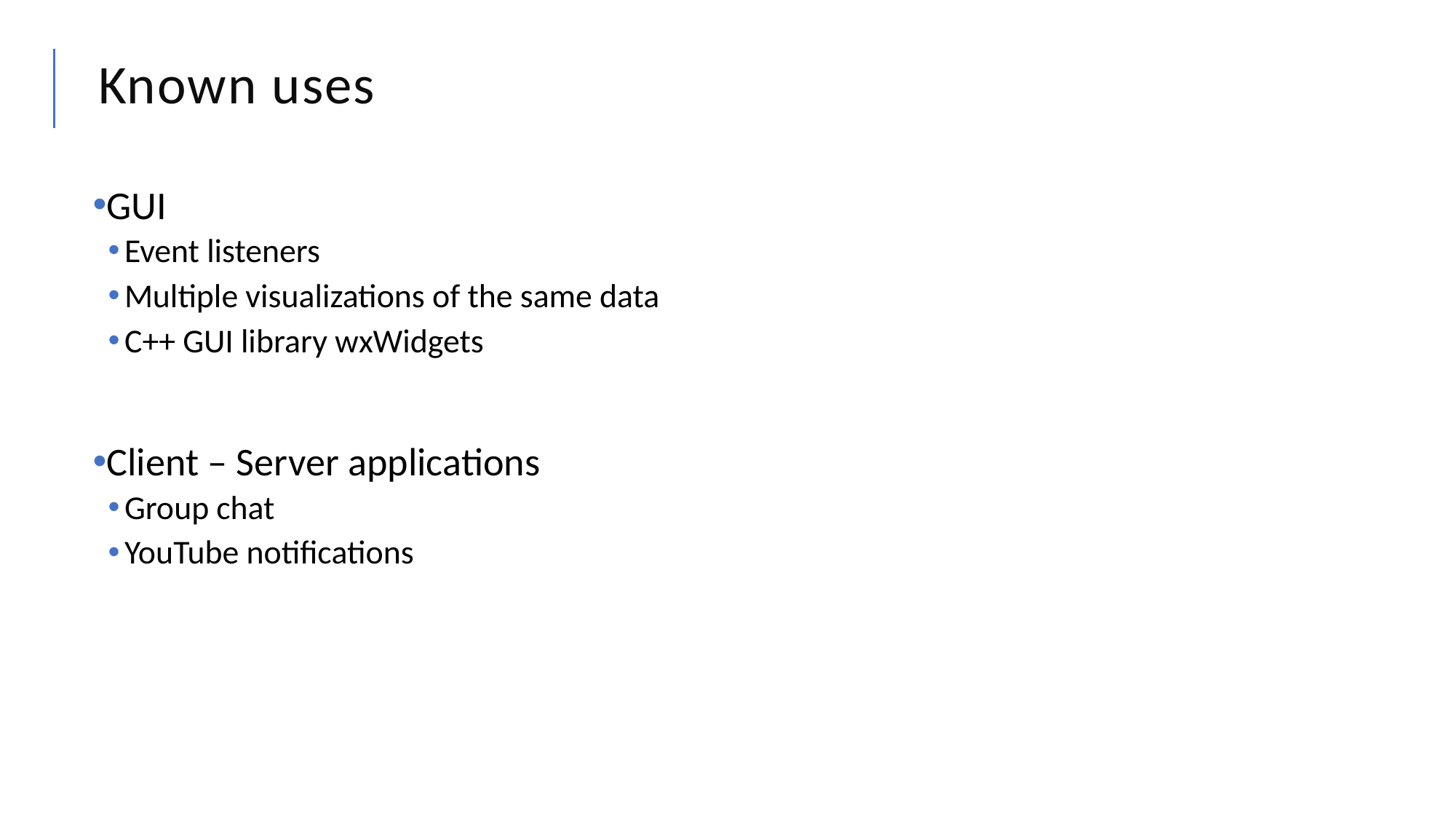

# Known uses
GUI
Event listeners
Multiple visualizations of the same data
C++ GUI library wxWidgets

Client – Server applications
Group chat
YouTube notifications